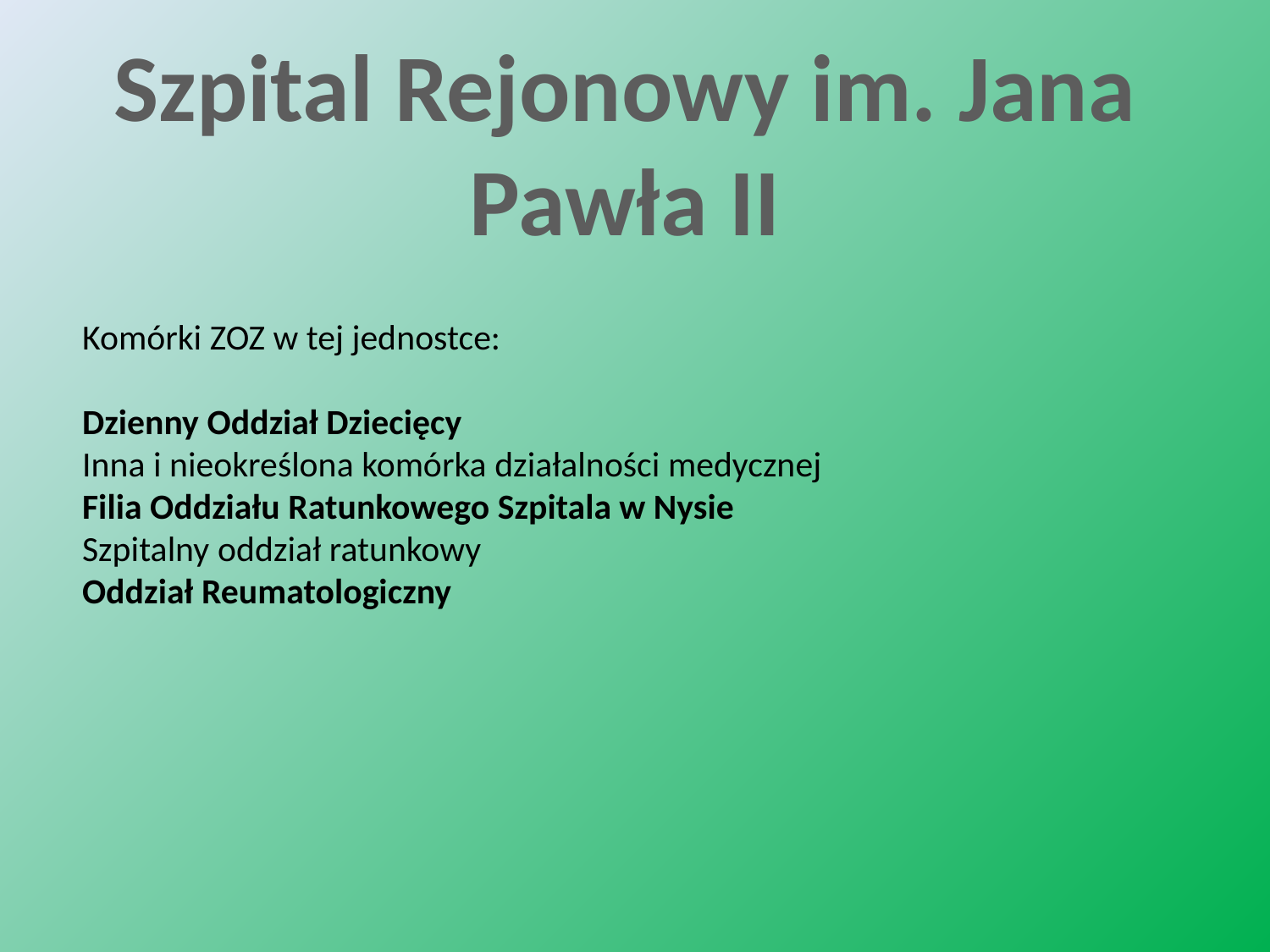

Szpital Rejonowy im. Jana Pawła II

Komórki ZOZ w tej jednostce:

Dzienny Oddział Dziecięcy
Inna i nieokreślona komórka działalności medycznej
Filia Oddziału Ratunkowego Szpitala w Nysie
Szpitalny oddział ratunkowy
Oddział Reumatologiczny